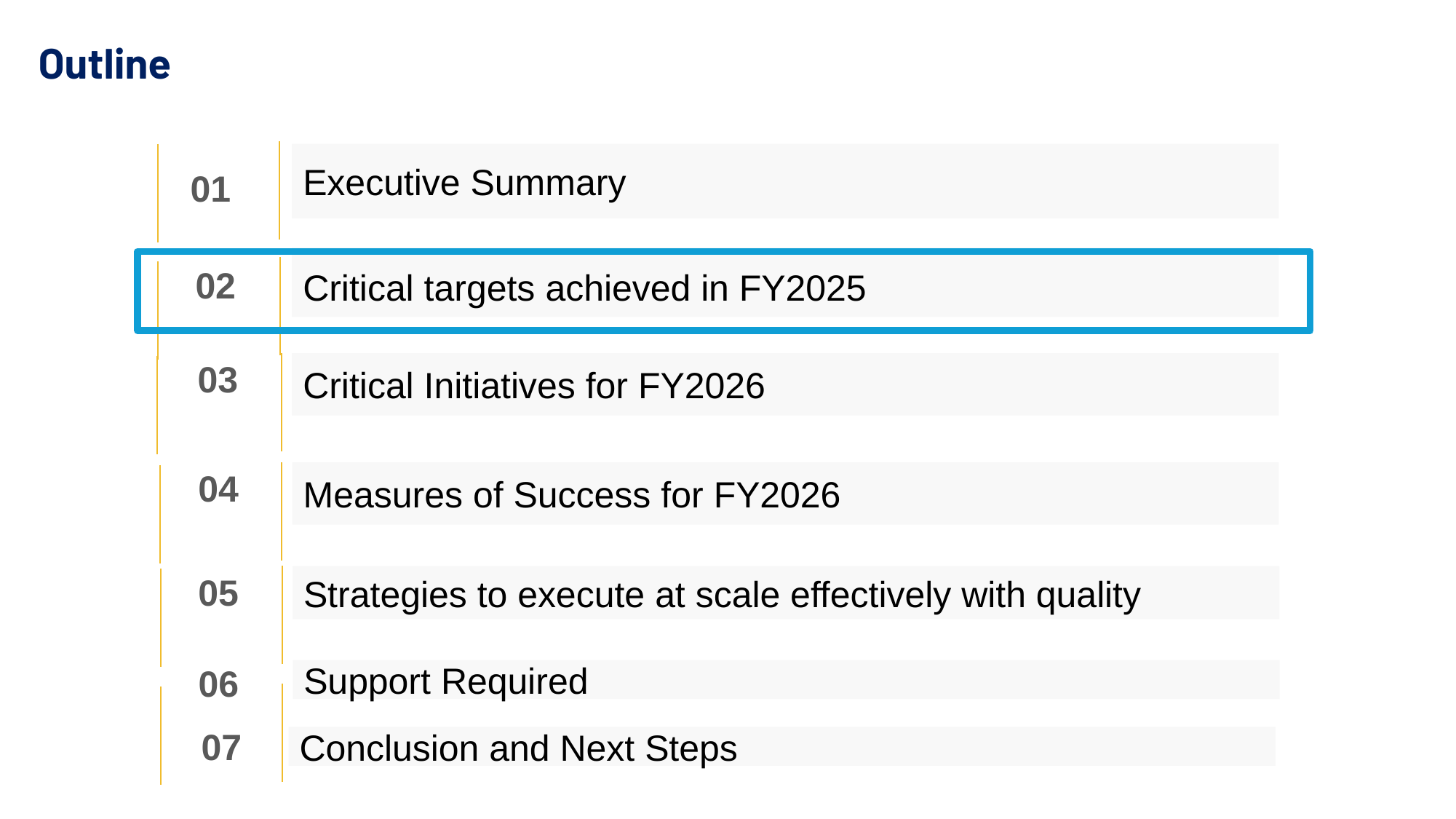

Outline
Executive Summary
01
Critical targets achieved in FY2025

02
03
Critical Initiatives for FY2026
04
Measures of Success for FY2026
05
Strategies to execute at scale effectively with quality
06
Support Required
07
Conclusion and Next Steps